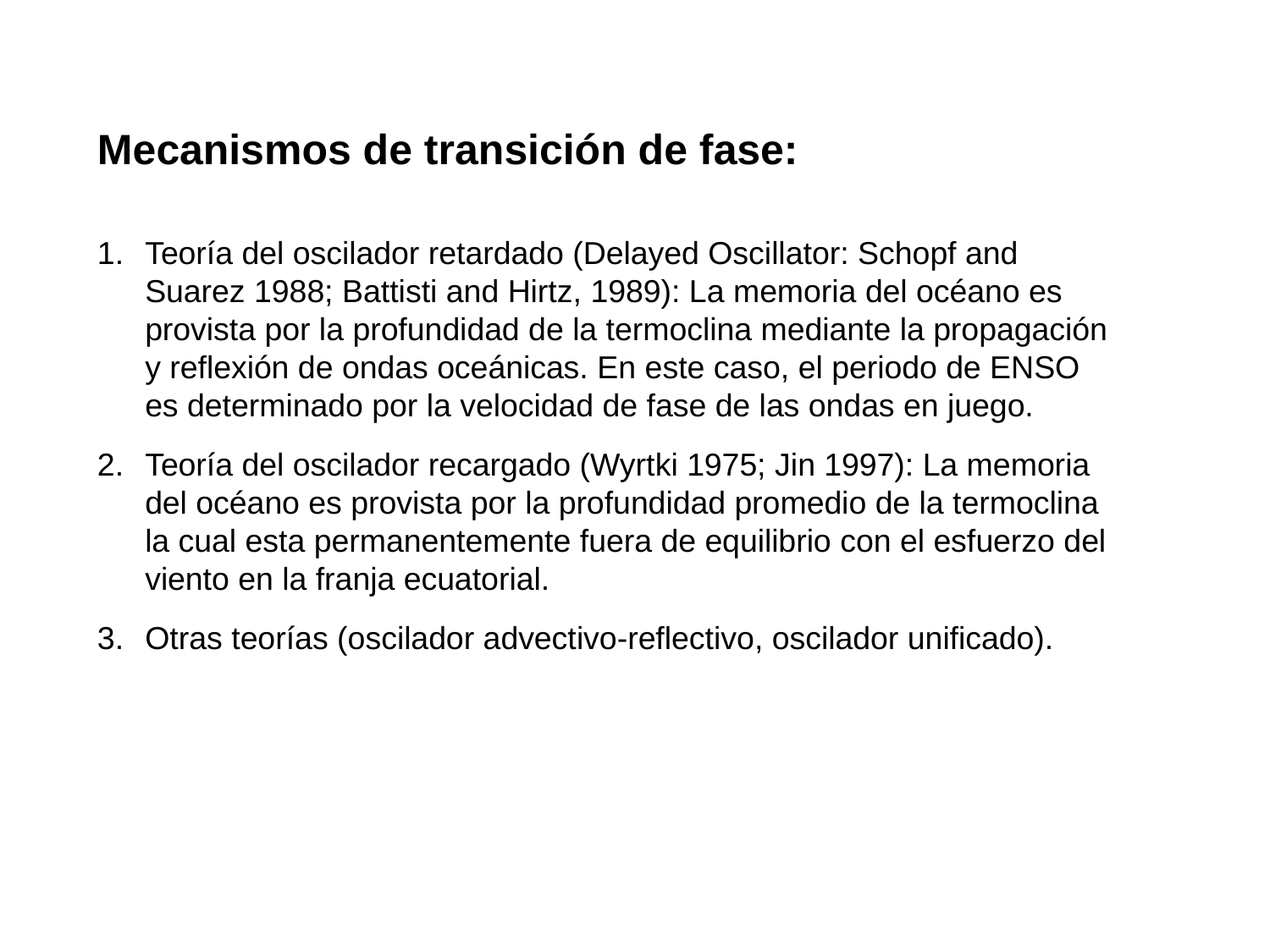

Mecanismos de transición de fase:

Teoría del oscilador retardado (Delayed Oscillator: Schopf and Suarez 1988; Battisti and Hirtz, 1989): La memoria del océano es provista por la profundidad de la termoclina mediante la propagación y reflexión de ondas oceánicas. En este caso, el periodo de ENSO es determinado por la velocidad de fase de las ondas en juego.
Teoría del oscilador recargado (Wyrtki 1975; Jin 1997): La memoria del océano es provista por la profundidad promedio de la termoclina la cual esta permanentemente fuera de equilibrio con el esfuerzo del viento en la franja ecuatorial.
Otras teorías (oscilador advectivo-reflectivo, oscilador unificado).